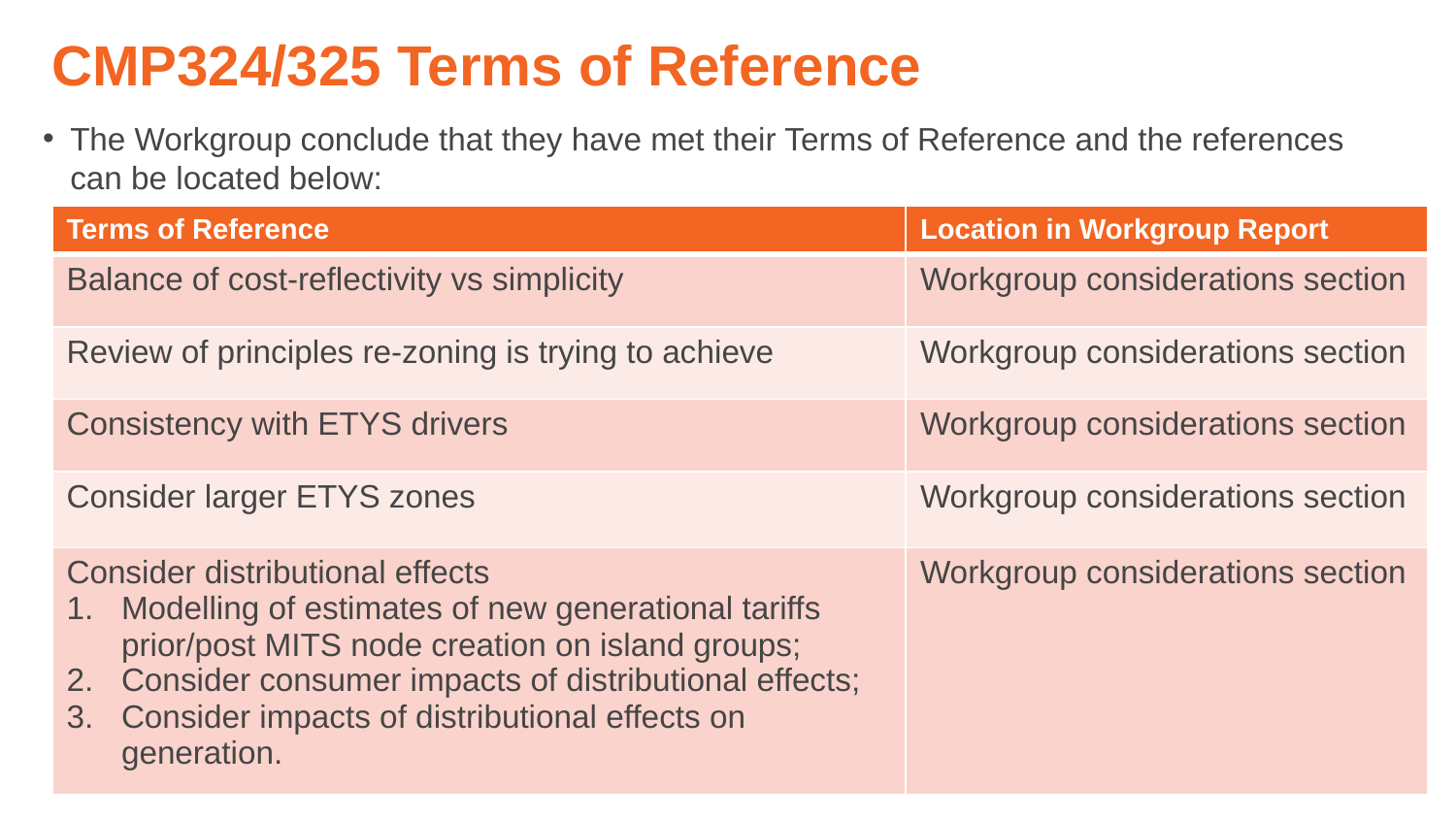

# CMP324/325 Terms of Reference
The Workgroup conclude that they have met their Terms of Reference and the references can be located below:

| Terms of Reference | Location in Workgroup Report |
| --- | --- |
| Balance of cost-reflectivity vs simplicity | Workgroup considerations section |
| Review of principles re-zoning is trying to achieve | Workgroup considerations section |
| Consistency with ETYS drivers | Workgroup considerations section |
| Consider larger ETYS zones | Workgroup considerations section |
| Consider distributional effects Modelling of estimates of new generational tariffs prior/post MITS node creation on island groups; Consider consumer impacts of distributional effects; Consider impacts of distributional effects on generation. | Workgroup considerations section |